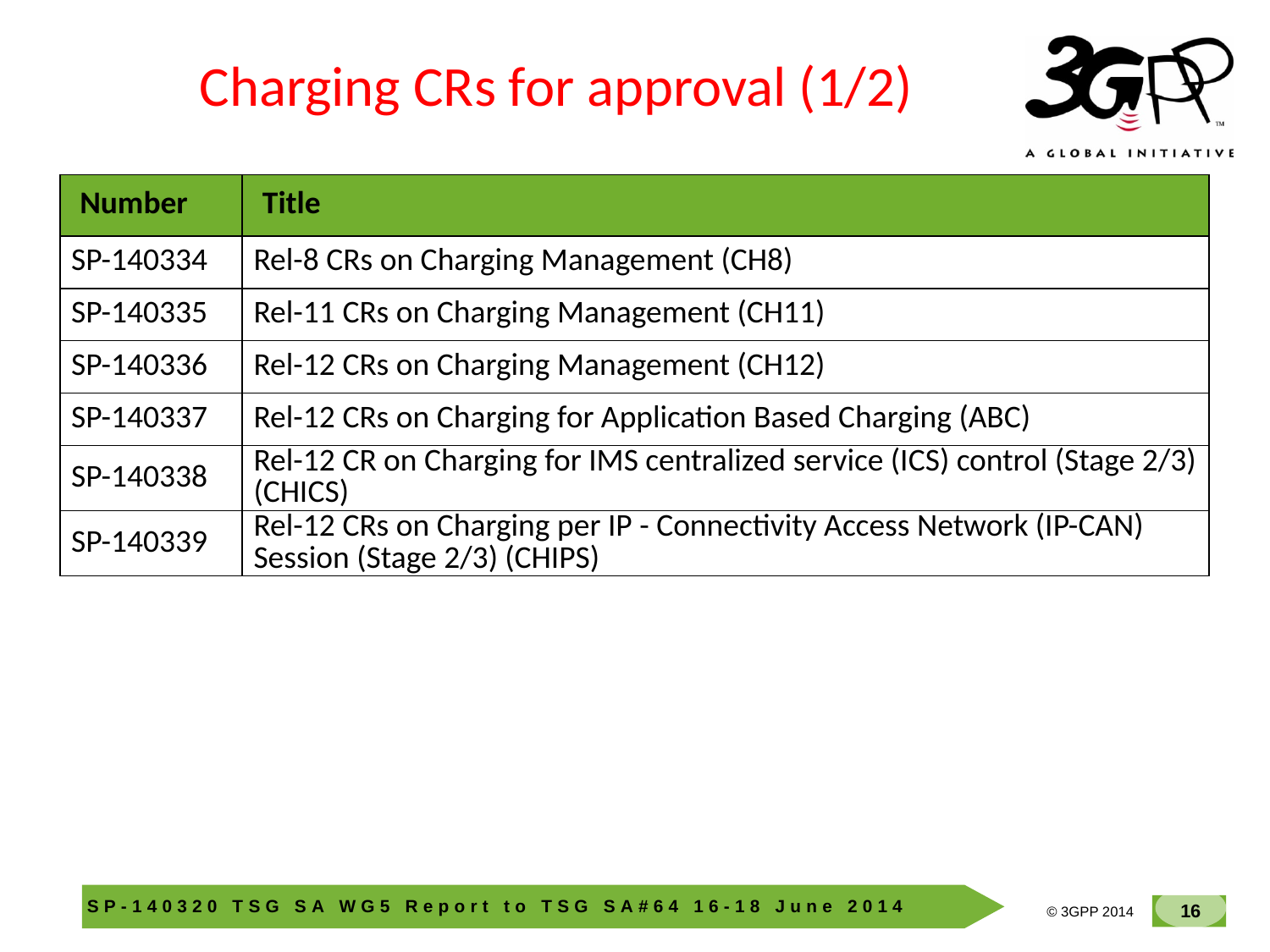

Charging CRs for approval (1/2)
| Number | Title |
| --- | --- |
| SP-140334 | Rel-8 CRs on Charging Management (CH8) |
| SP-140335 | Rel-11 CRs on Charging Management (CH11) |
| SP-140336 | Rel-12 CRs on Charging Management (CH12) |
| SP-140337 | Rel-12 CRs on Charging for Application Based Charging (ABC) |
| SP-140338 | Rel-12 CR on Charging for IMS centralized service (ICS) control (Stage 2/3) (CHICS) |
| SP-140339 | Rel-12 CRs on Charging per IP - Connectivity Access Network (IP-CAN) Session (Stage 2/3) (CHIPS) |